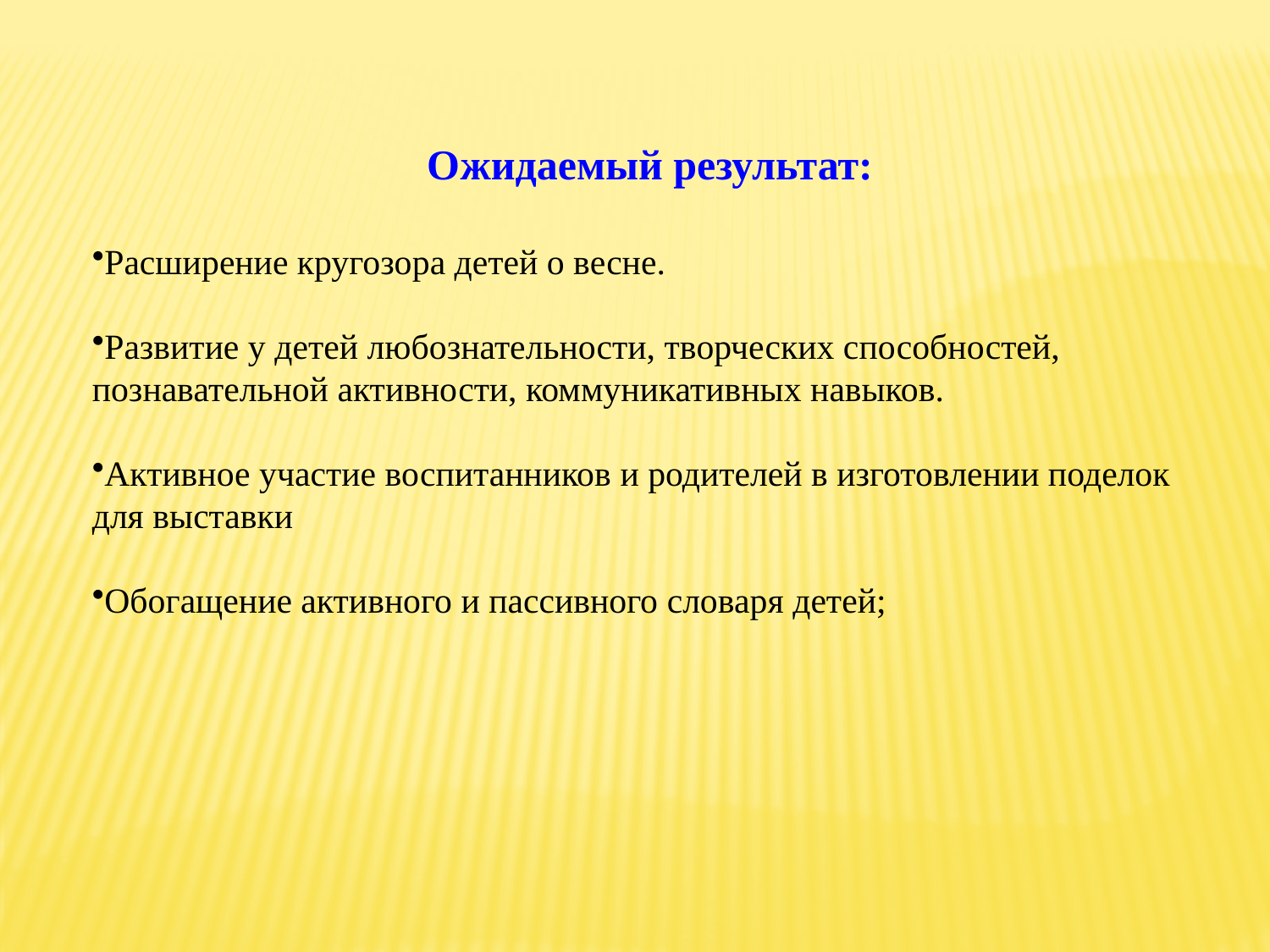

Ожидаемый результат:

Расширение кругозора детей о весне.

Развитие у детей любознательности, творческих способностей, познавательной активности, коммуникативных навыков.

Активное участие воспитанников и родителей в изготовлении поделок для выставки

Обогащение активного и пассивного словаря детей;